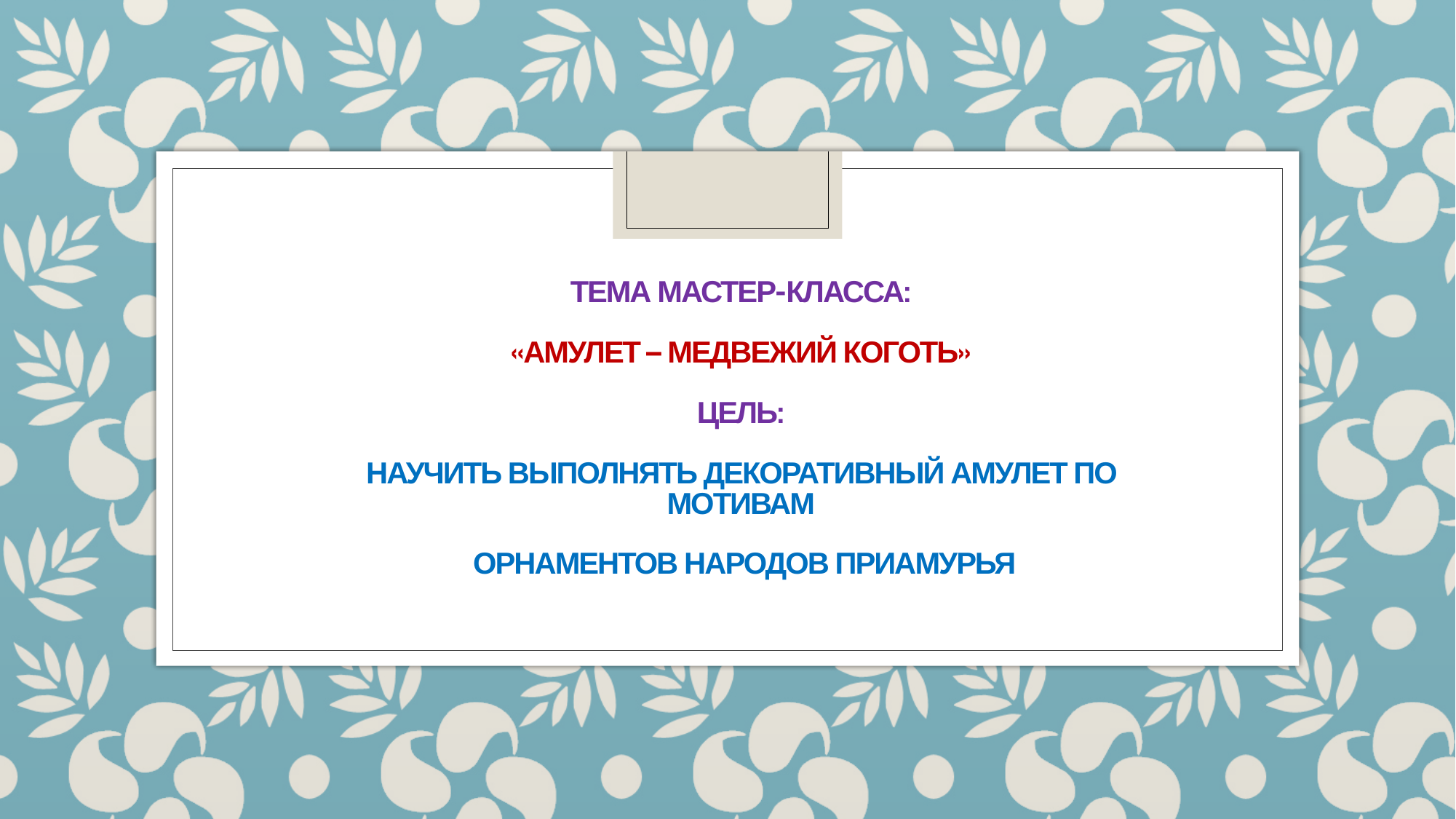

# Тема мастер-класса: «Амулет – Медвежий коготь» Цель: научить выполнять декоративный амулет по мотивам орнаментов народов приамурья